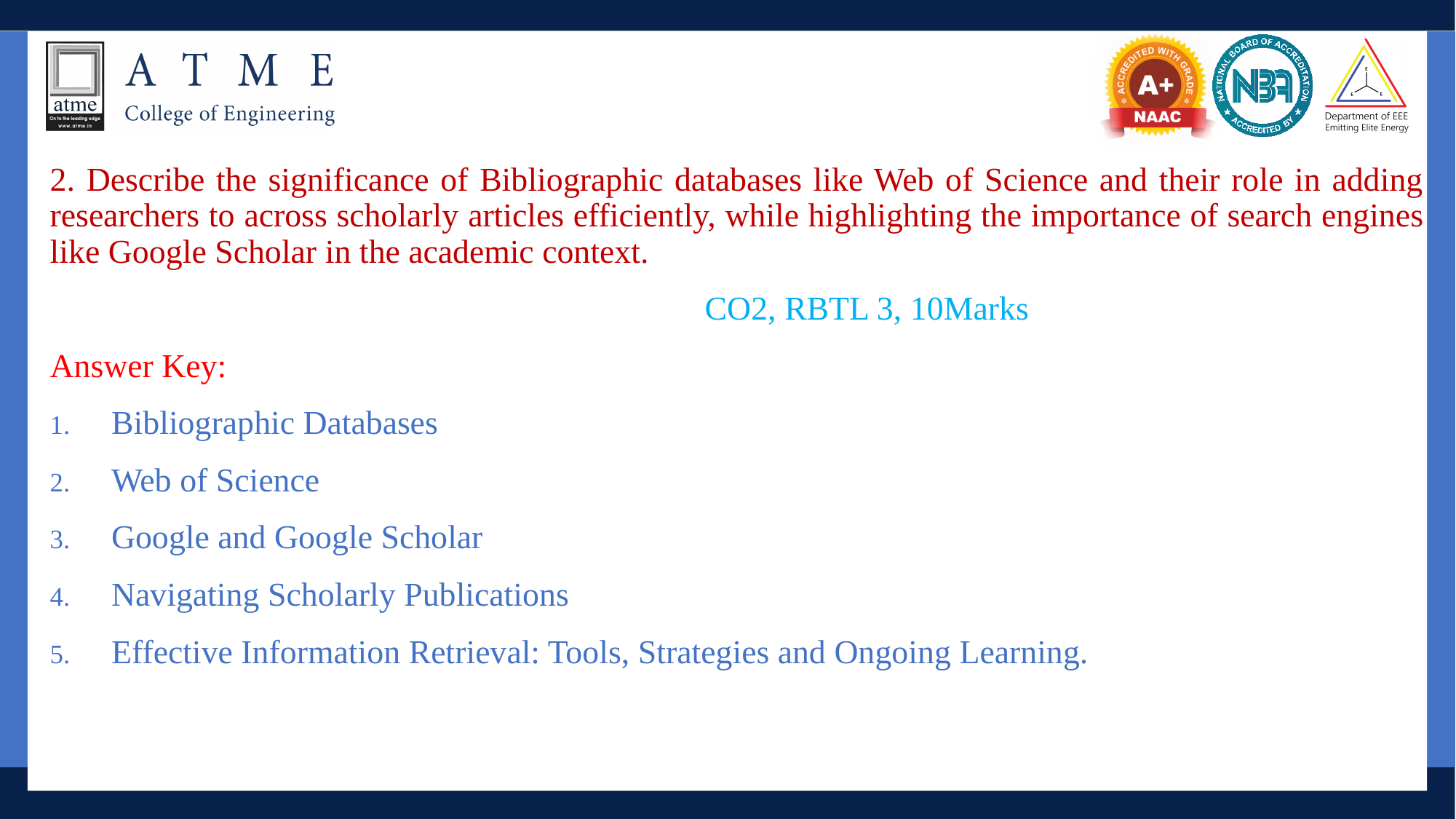

2. Describe the significance of Bibliographic databases like Web of Science and their role in adding researchers to across scholarly articles efficiently, while highlighting the importance of search engines like Google Scholar in the academic context.
						CO2, RBTL 3, 10Marks
Answer Key:
Bibliographic Databases
Web of Science
Google and Google Scholar
Navigating Scholarly Publications
Effective Information Retrieval: Tools, Strategies and Ongoing Learning.